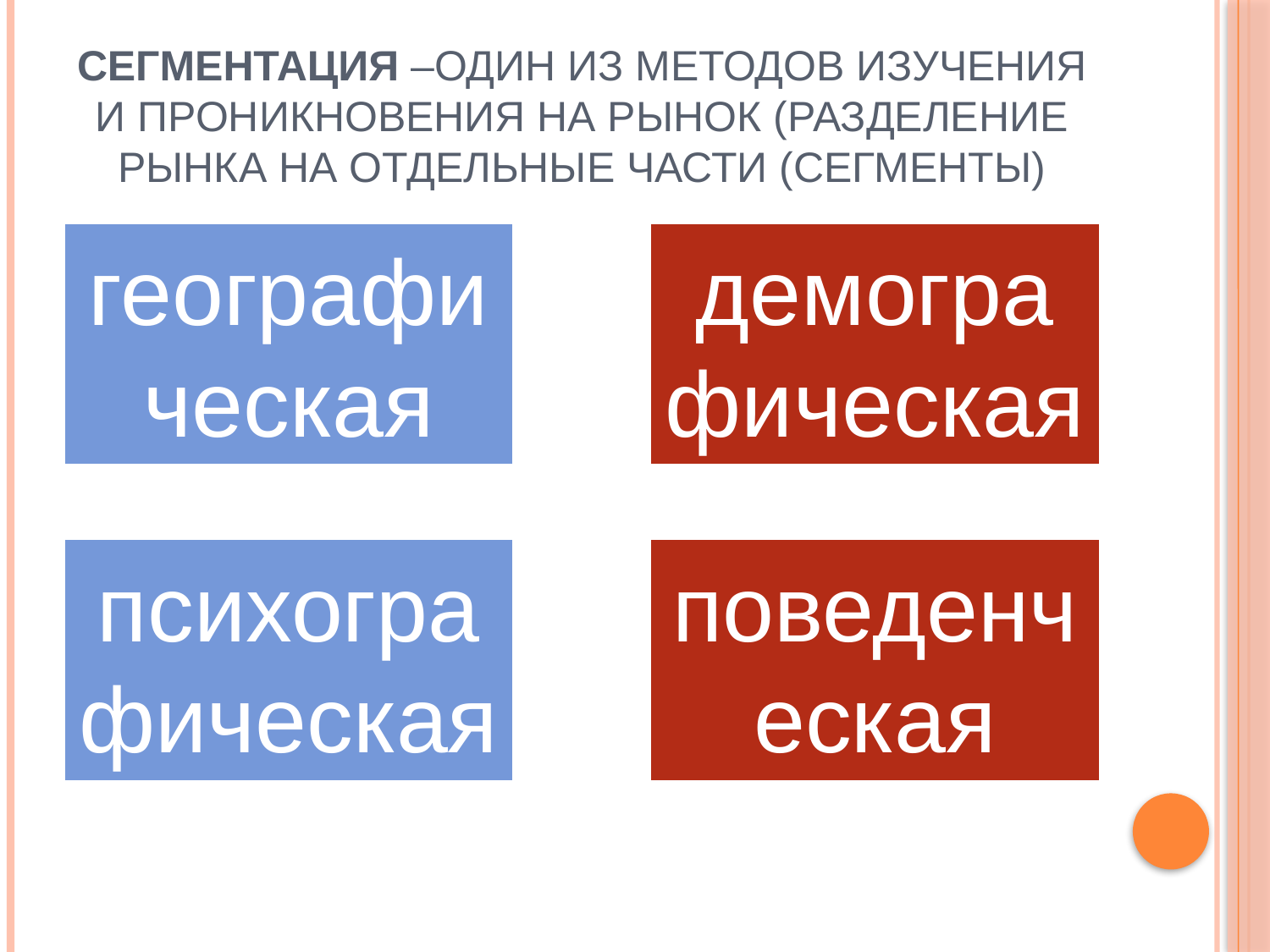

# Сегментация –один из методов изучения и проникновения на рынок (разделение рынка на отдельные части (сегменты)
географическая
демографическая
психографическая
поведенческая